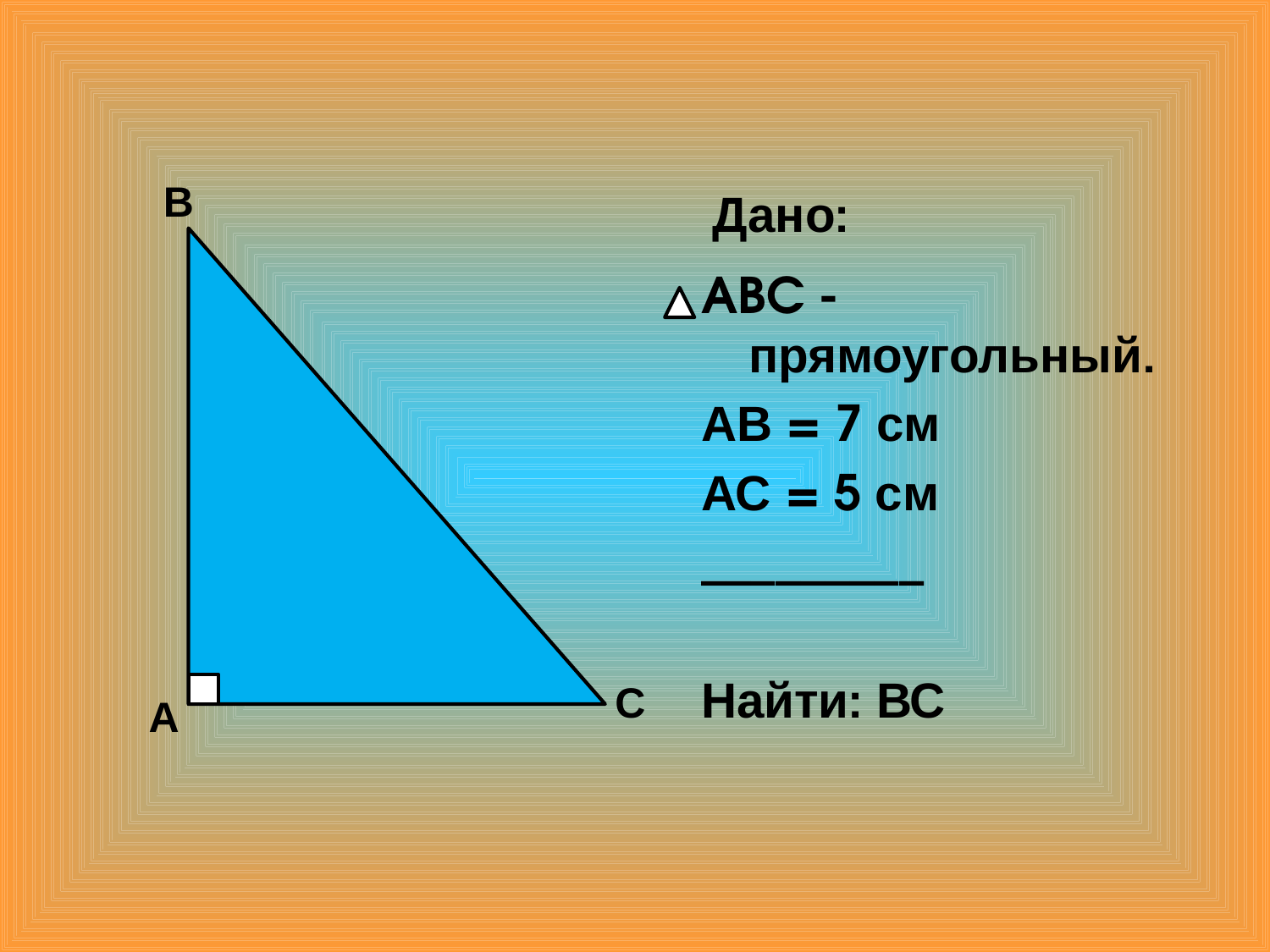

# Дано:
 В

ABC - прямоугольный.
АВ = 7 см
АС = 5 см
_________

Найти: ВС

 С

 А